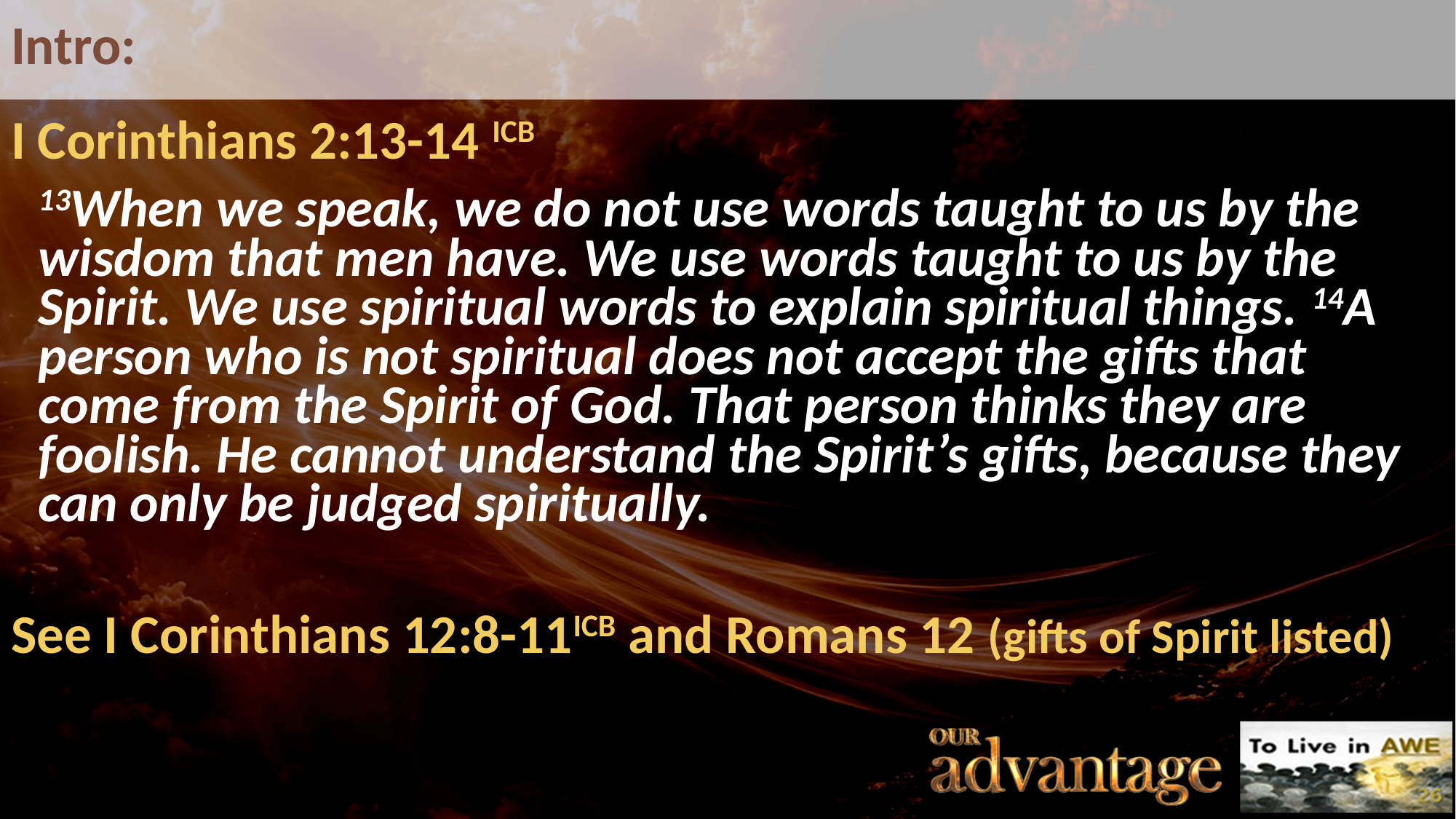

# Intro:
I Corinthians 2:13-14 ICB
13When we speak, we do not use words taught to us by the wisdom that men have. We use words taught to us by the Spirit. We use spiritual words to explain spiritual things. 14A person who is not spiritual does not accept the gifts that come from the Spirit of God. That person thinks they are foolish. He cannot understand the Spirit’s gifts, because they can only be judged spiritually.

See I Corinthians 12:8-11ICB and Romans 12 (gifts of Spirit listed)